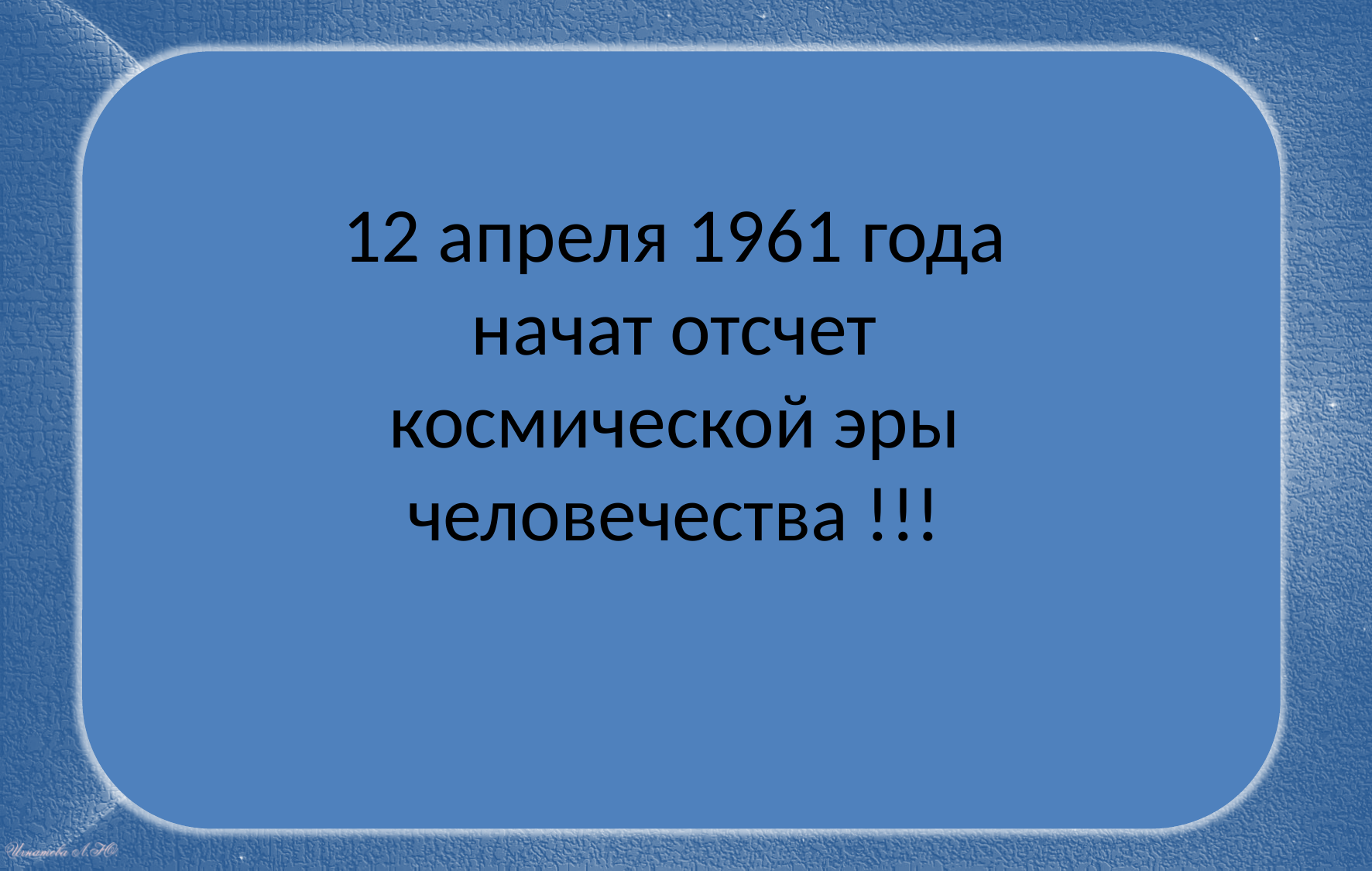

#
12 апреля 1961 года начат отсчет космической эры человечества !!!